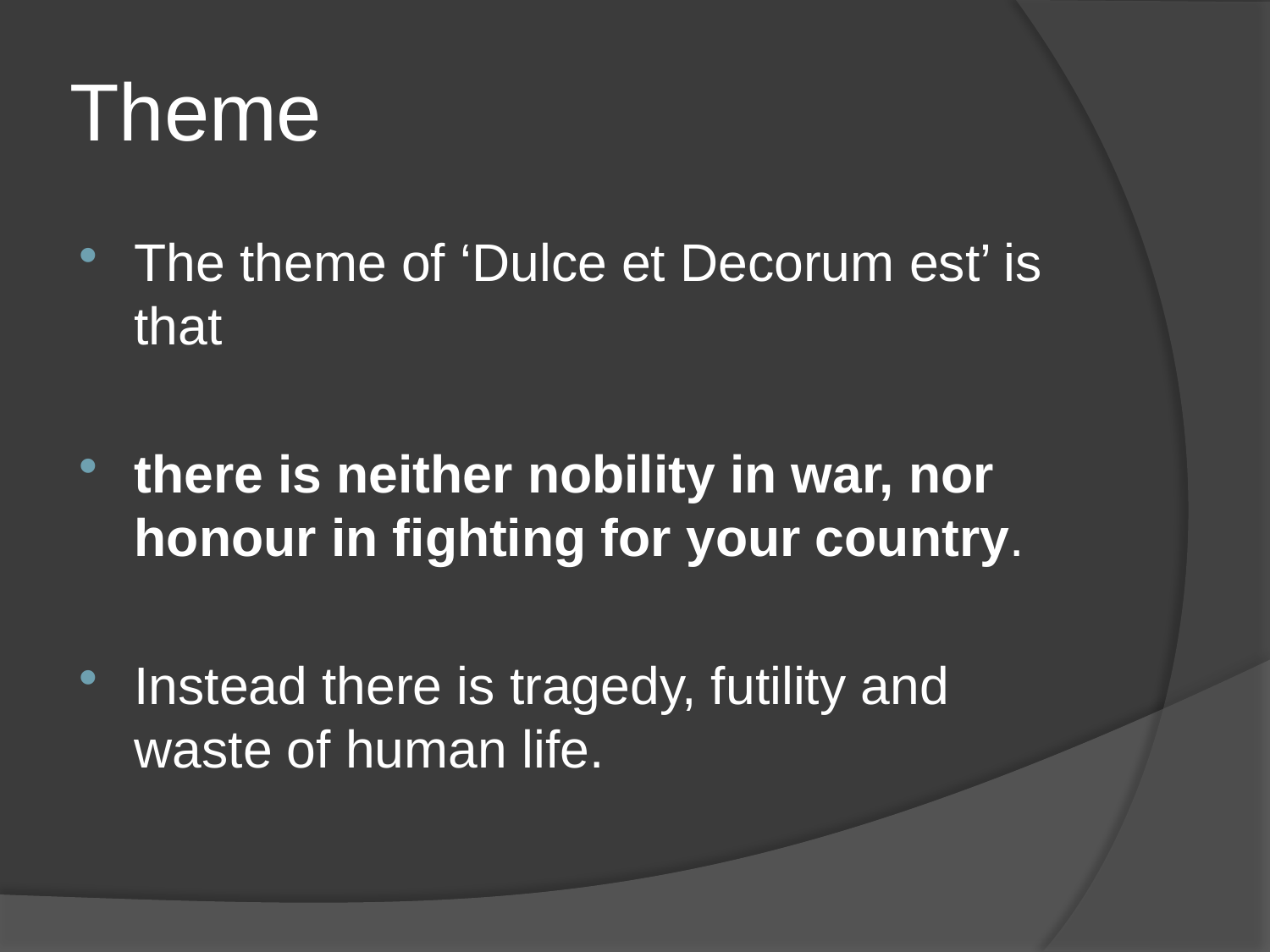

# Theme
The theme of ‘Dulce et Decorum est’ is that

there is neither nobility in war, nor honour in fighting for your country.

Instead there is tragedy, futility and waste of human life.